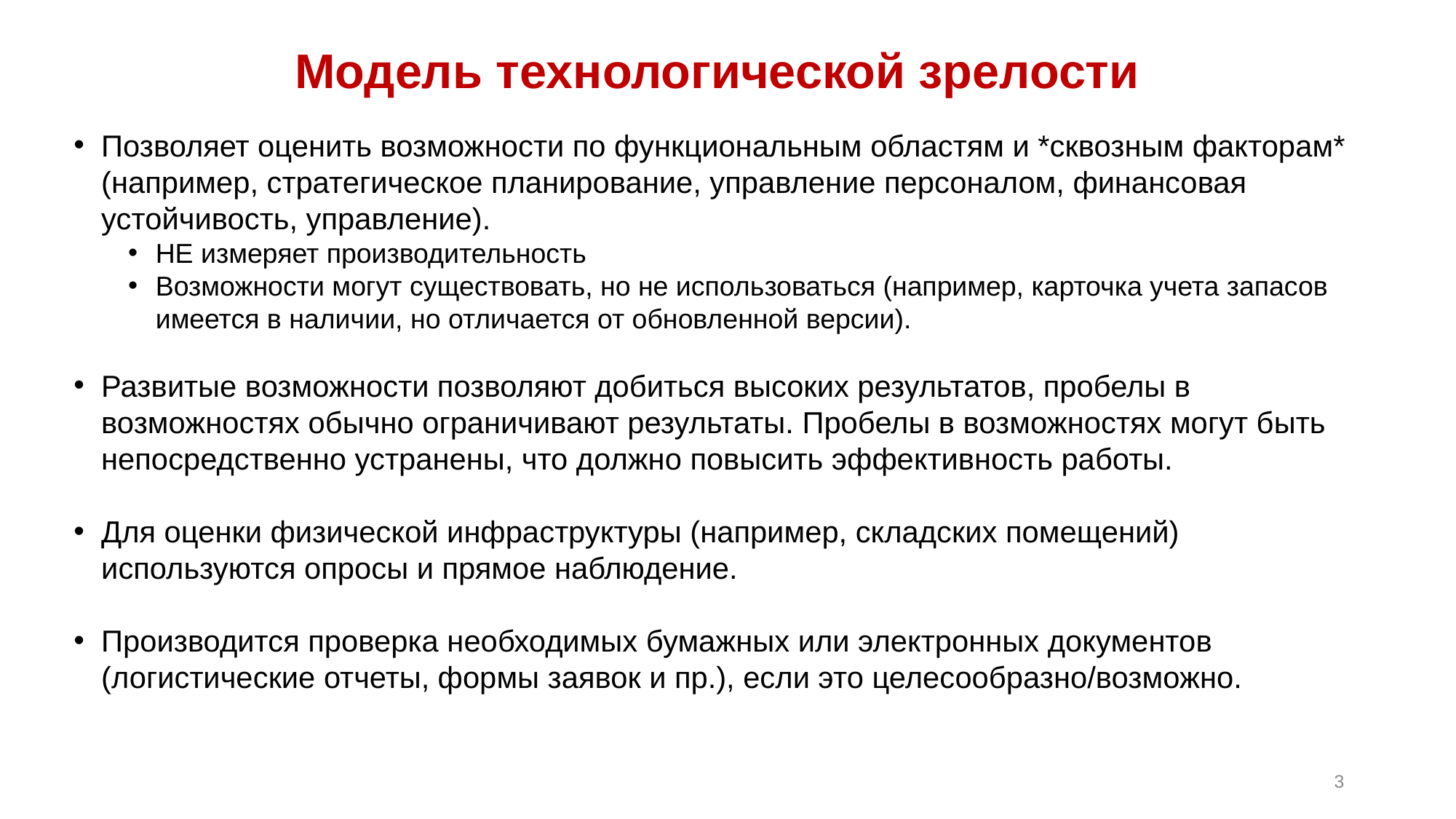

Модель технологической зрелости
Позволяет оценить возможности по функциональным областям и *сквозным факторам* (например, стратегическое планирование, управление персоналом, финансовая устойчивость, управление).
НЕ измеряет производительность
Возможности могут существовать, но не использоваться (например, карточка учета запасов имеется в наличии, но отличается от обновленной версии).

Развитые возможности позволяют добиться высоких результатов, пробелы в возможностях обычно ограничивают результаты. Пробелы в возможностях могут быть непосредственно устранены, что должно повысить эффективность работы.

Для оценки физической инфраструктуры (например, складских помещений) используются опросы и прямое наблюдение.

Производится проверка необходимых бумажных или электронных документов (логистические отчеты, формы заявок и пр.), если это целесообразно/возможно.
3